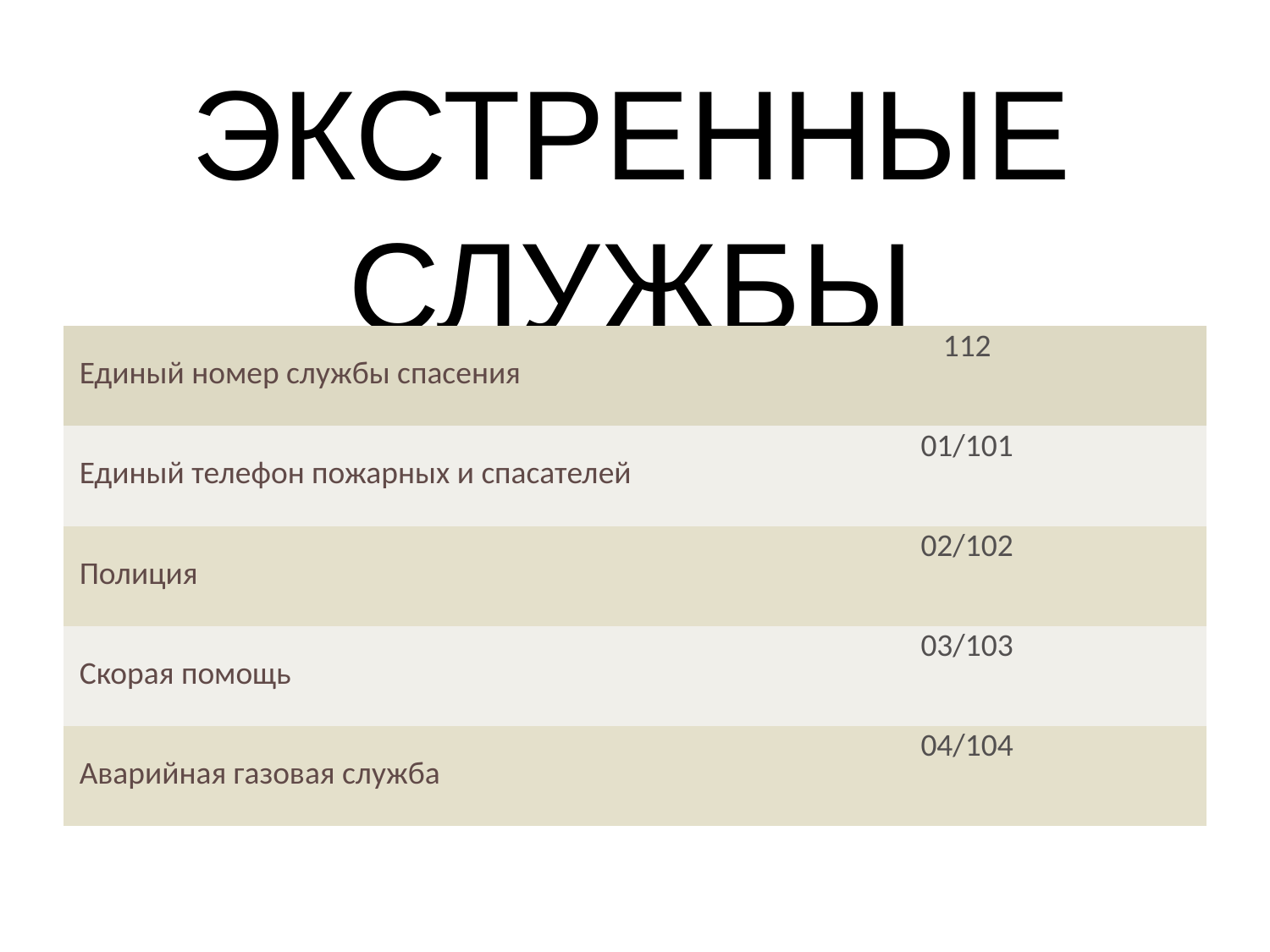

# ЭКСТРЕННЫЕ СЛУЖБЫ
| Единый номер службы спасения | 112 |
| --- | --- |
| Единый телефон пожарных и спасателей | 01/101 |
| Полиция | 02/102 |
| Скорая помощь | 03/103 |
| Аварийная газовая служба | 04/104 |